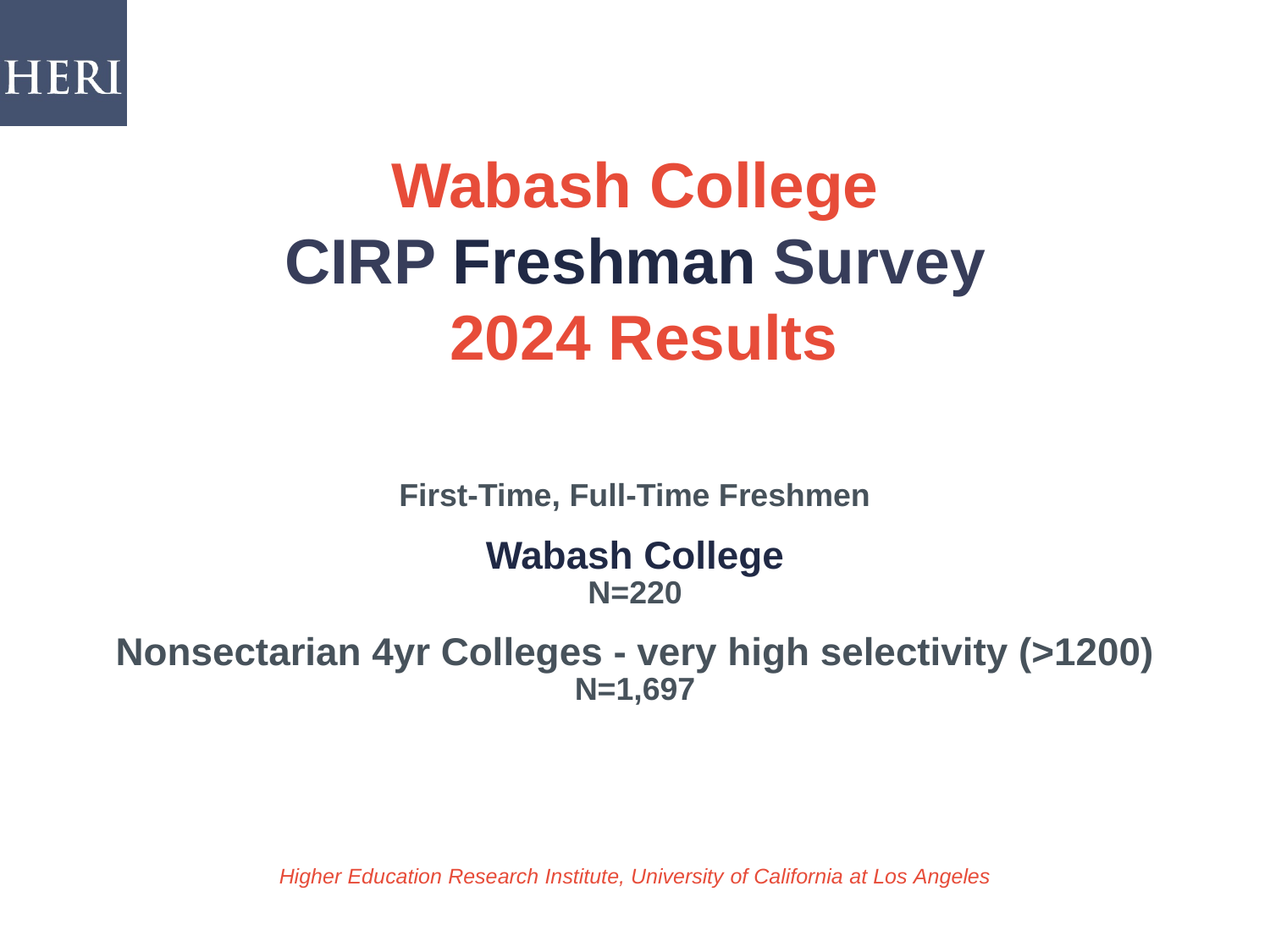

# Wabash College CIRP Freshman Survey 2024 Results
First-Time, Full-Time Freshmen

Wabash College
N=220

Nonsectarian 4yr Colleges - very high selectivity (>1200)
N=1,697
Higher Education Research Institute, University of California at Los Angeles